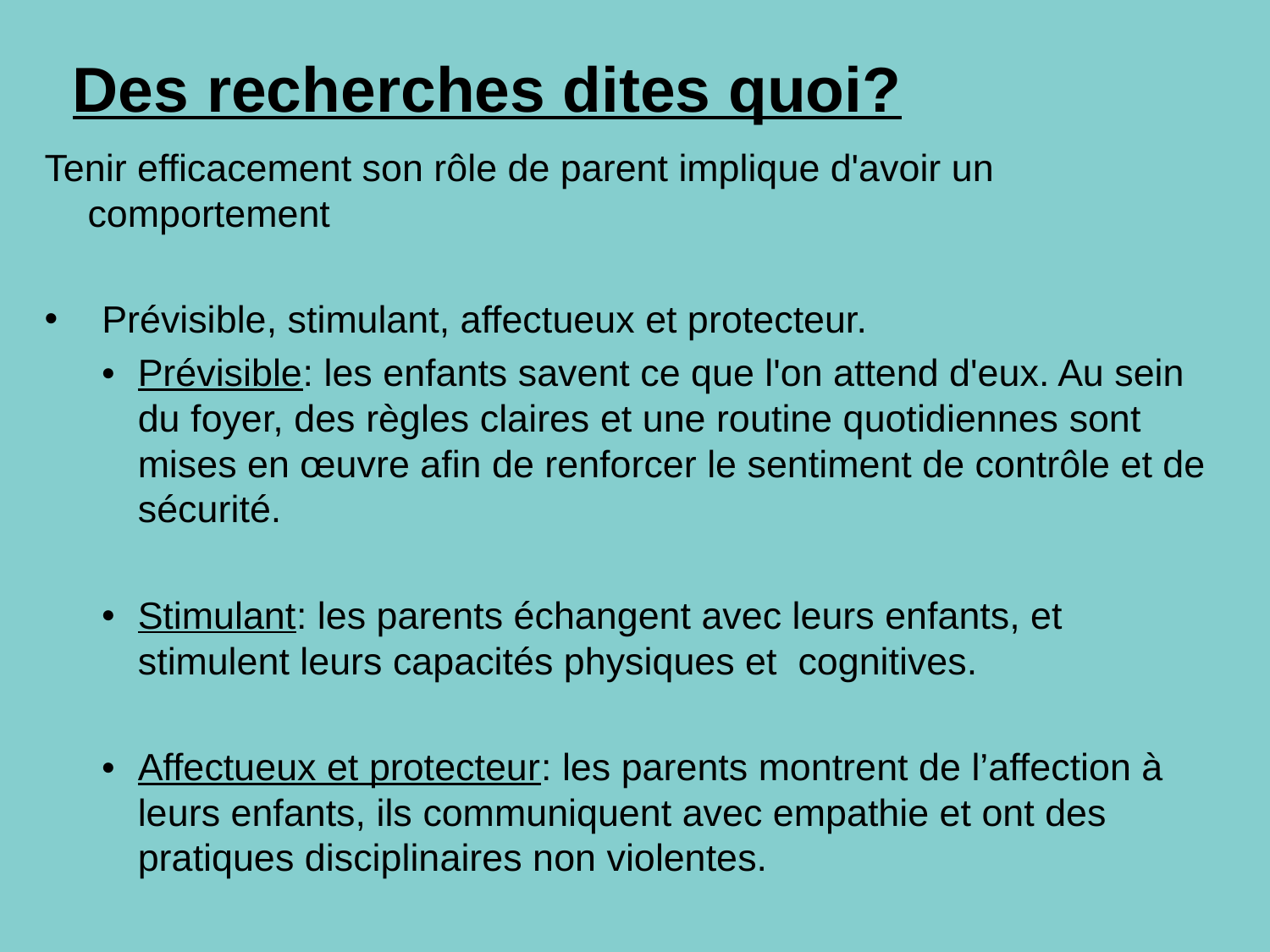

# Des recherches dites quoi?
Tenir efficacement son rôle de parent implique d'avoir un comportement

Prévisible, stimulant, affectueux et protecteur.
Prévisible: les enfants savent ce que l'on attend d'eux. Au sein du foyer, des règles claires et une routine quotidiennes sont mises en œuvre afin de renforcer le sentiment de contrôle et de sécurité.

Stimulant: les parents échangent avec leurs enfants, et stimulent leurs capacités physiques et  cognitives.

Affectueux et protecteur: les parents montrent de l’affection à  leurs enfants, ils communiquent avec empathie et ont des pratiques disciplinaires non violentes.